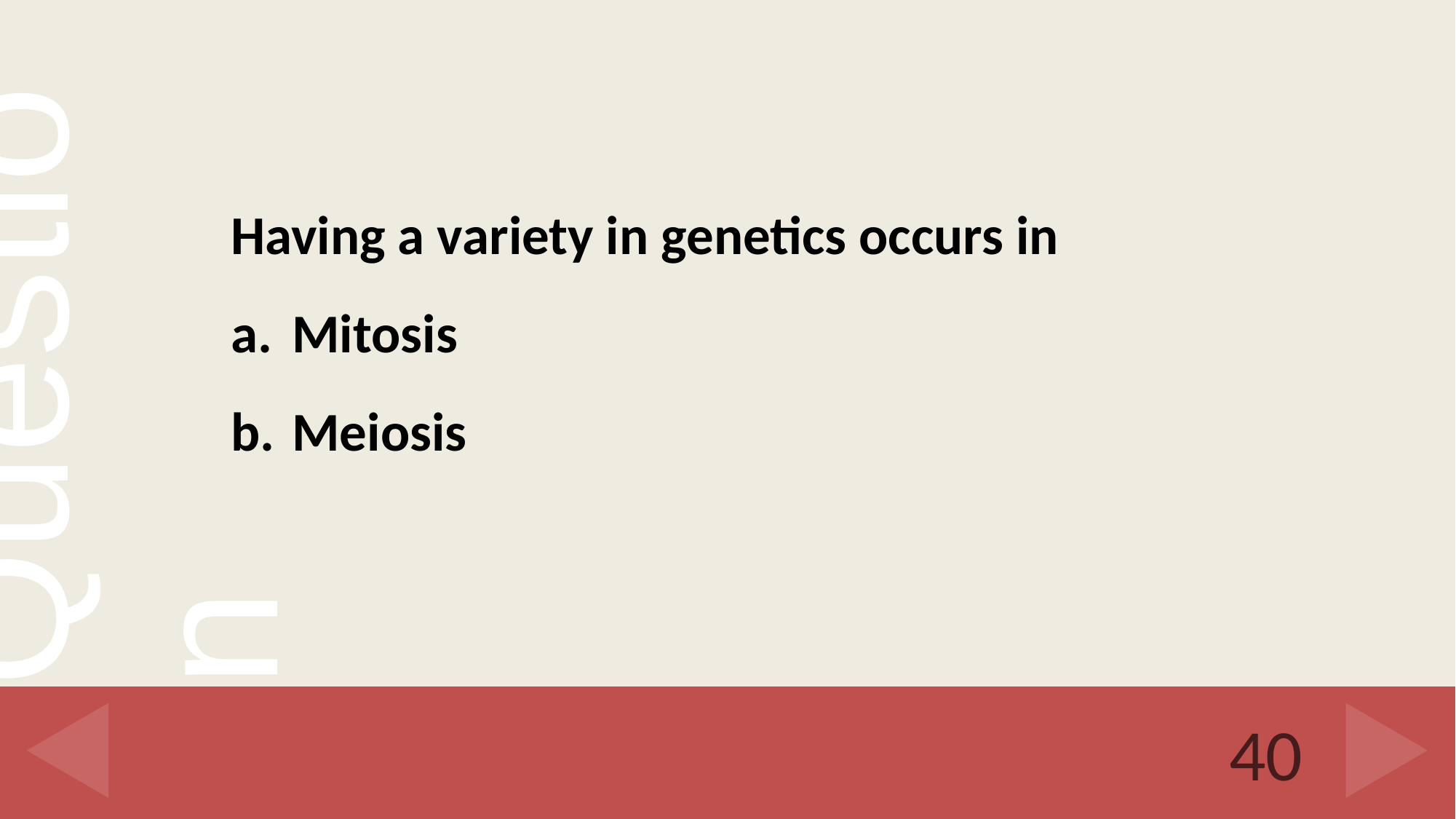

Having a variety in genetics occurs in
Mitosis
Meiosis

40